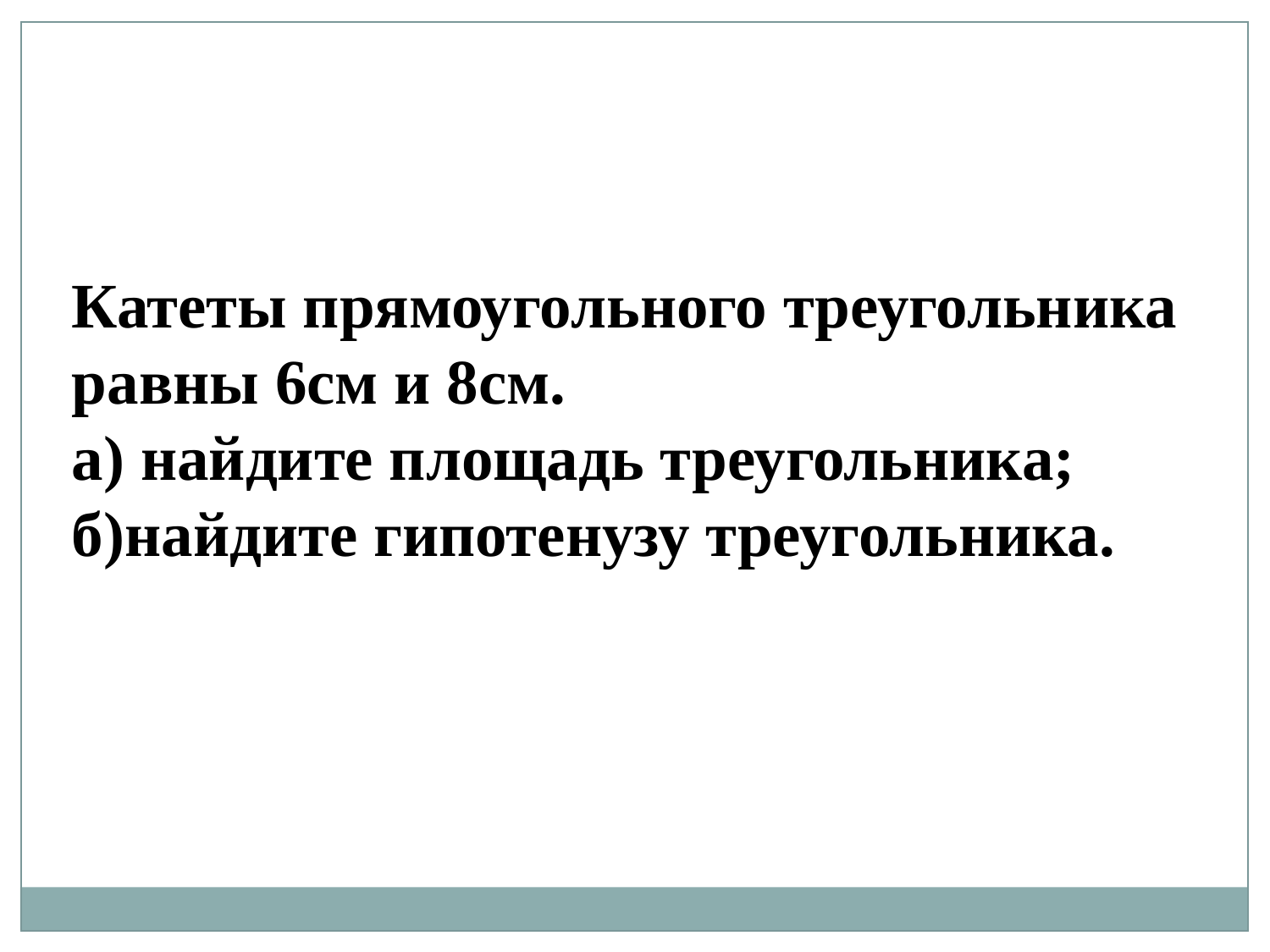

Катеты прямоугольного треугольника равны 6см и 8см.
а) найдите площадь треугольника;
б)найдите гипотенузу треугольника.